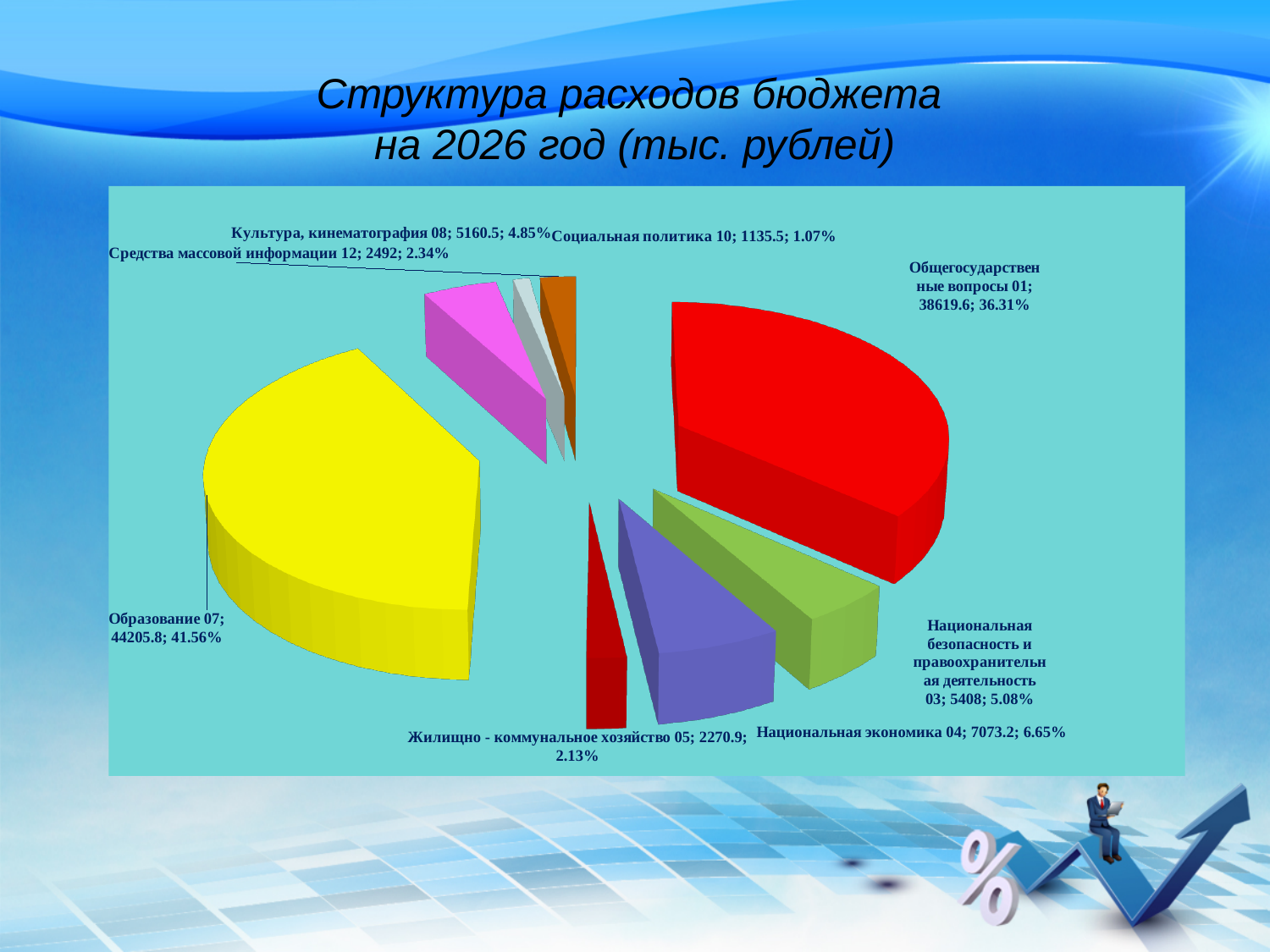

# Структура расходов бюджета на 2026 год (тыс. рублей)

[unsupported chart]

[unsupported chart]

[unsupported chart]